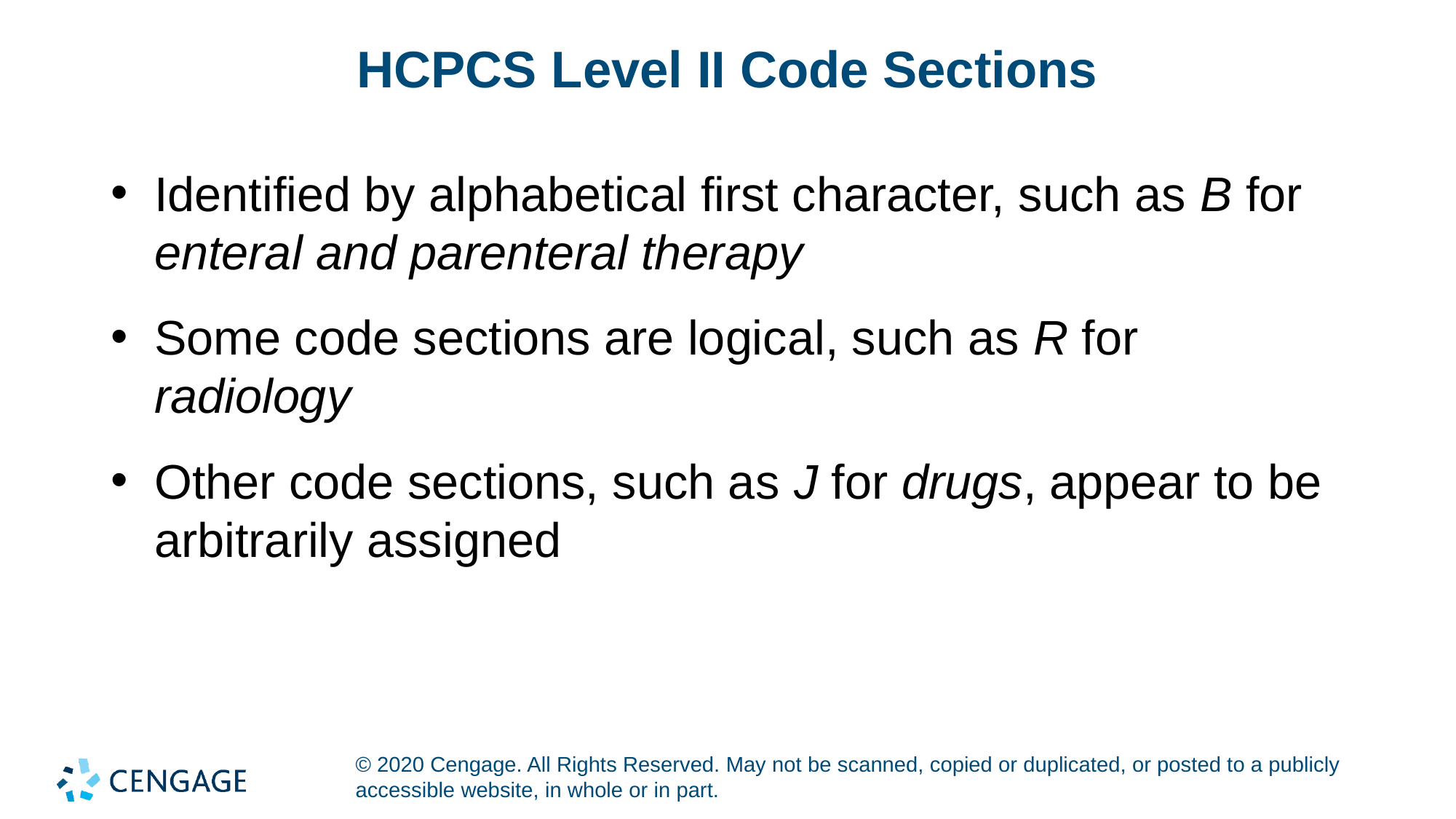

# HCPCS Level II Code Sections
Identified by alphabetical first character, such as B for enteral and parenteral therapy
Some code sections are logical, such as R for radiology
Other code sections, such as J for drugs, appear to be arbitrarily assigned